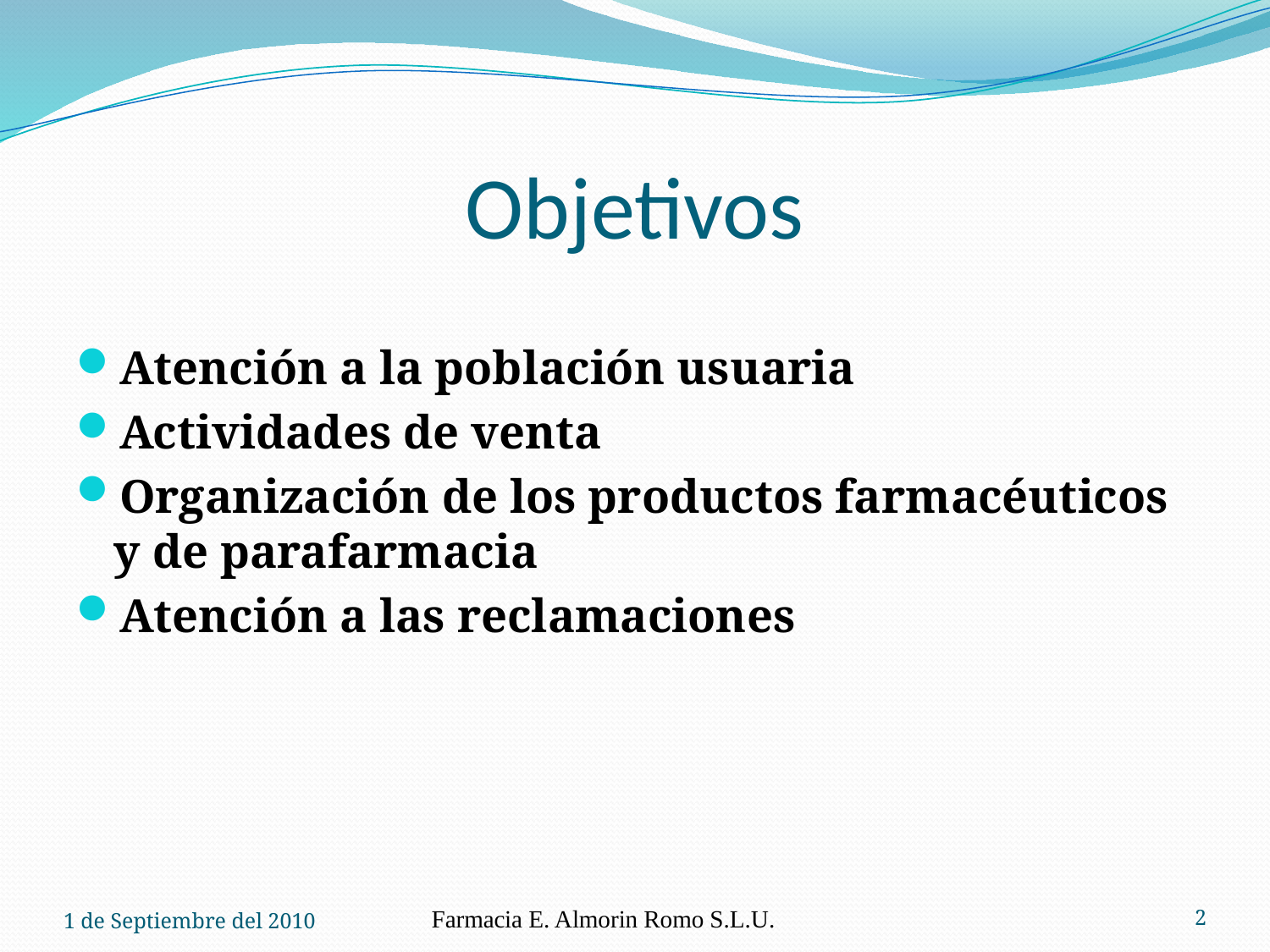

# Objetivos

Atención a la población usuaria
Actividades de venta
Organización de los productos farmacéuticos y de parafarmacia
Atención a las reclamaciones
1 de Septiembre del 2010
Farmacia E. Almorin Romo S.L.U.
2